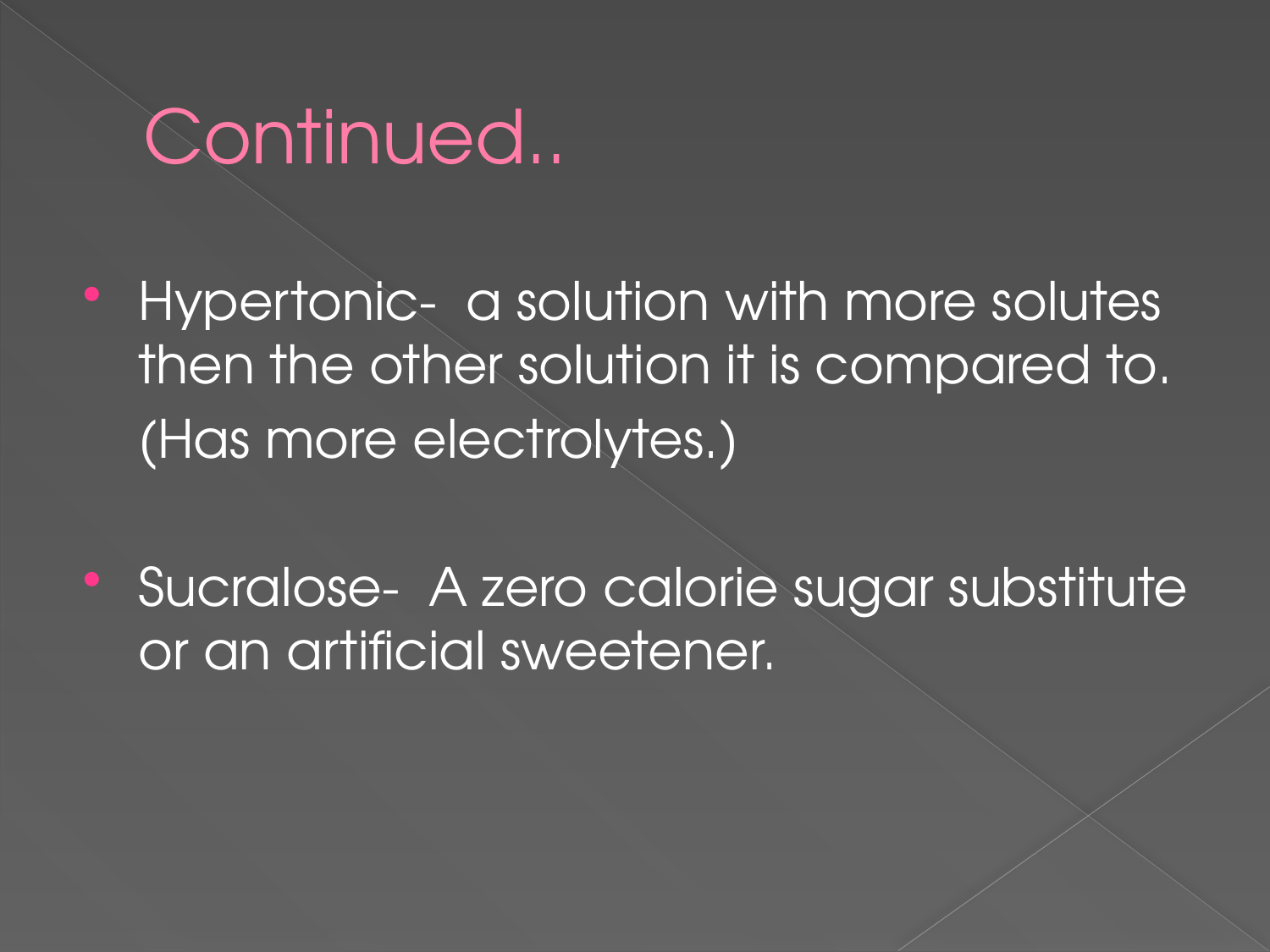

# Continued..
Hypertonic-  a solution with more solutes then the other solution it is compared to.
	(Has more electrolytes.)

Sucralose-  A zero calorie sugar substitute or an artificial sweetener.